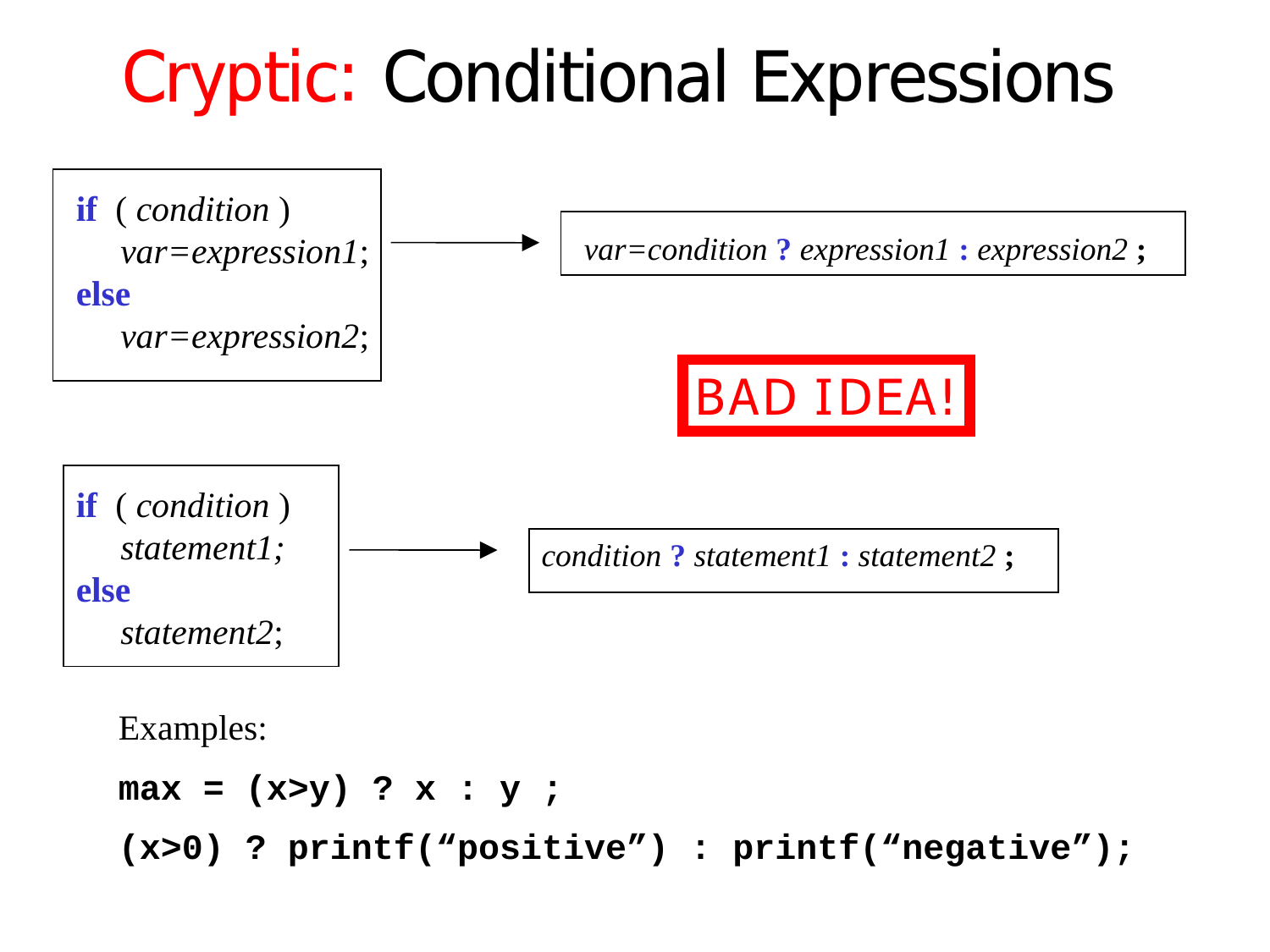

# Cryptic: Conditional Expressions

if  ( condition )
     var=expression1;
else
     var=expression2;

var=condition ? expression1 : expression2 ;

BAD IDEA!

if  ( condition )
     statement1;
else
     statement2;
condition ? statement1 : statement2 ;

Examples:
max = (x>y) ? x : y ;
(x>0) ? printf(“positive”) : printf(“negative”);